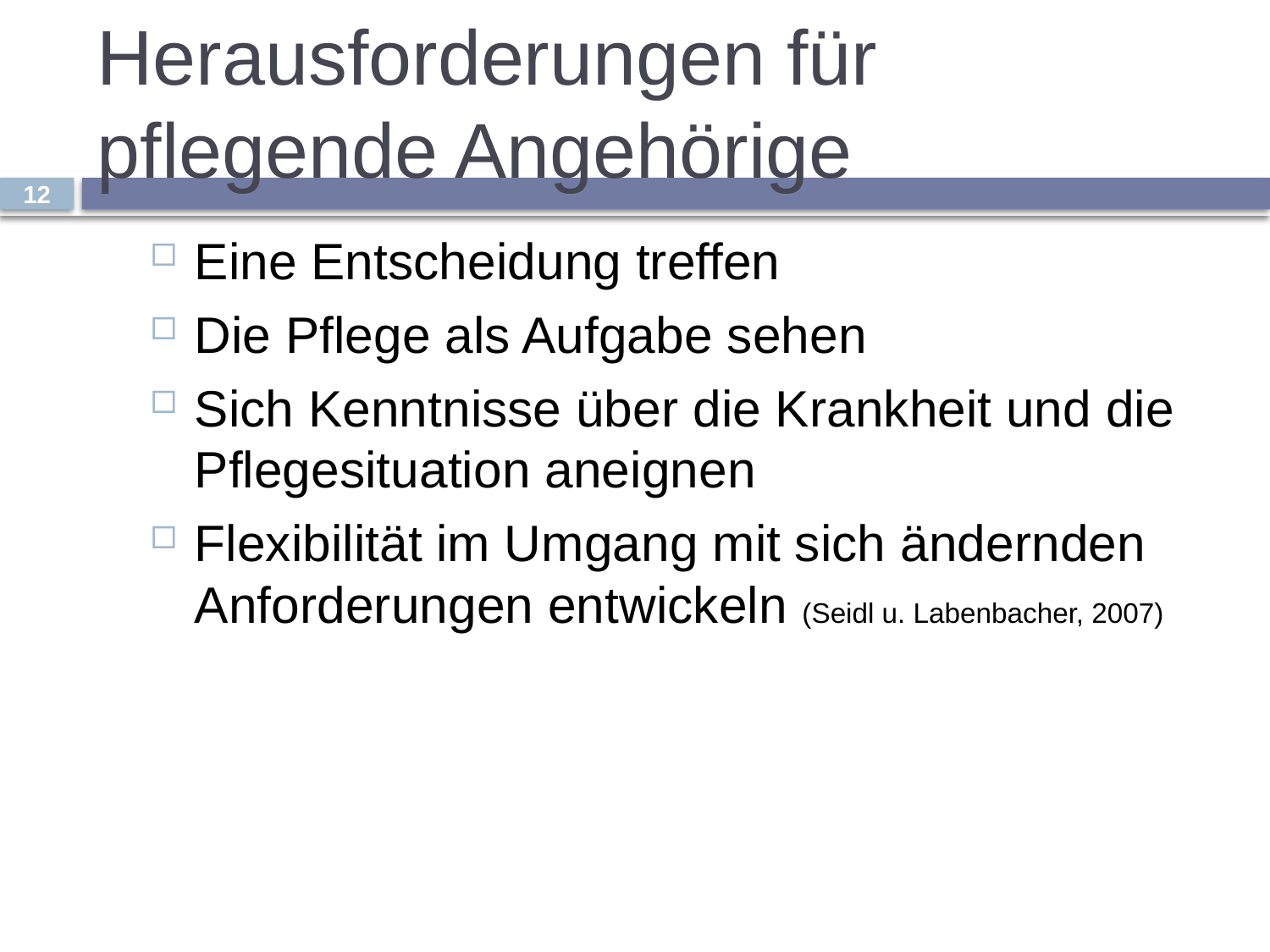

# Herausforderungen für pflegende Angehörige
12
Eine Entscheidung treffen
Die Pflege als Aufgabe sehen
Sich Kenntnisse über die Krankheit und die Pflegesituation aneignen
Flexibilität im Umgang mit sich ändernden Anforderungen entwickeln (Seidl u. Labenbacher, 2007)